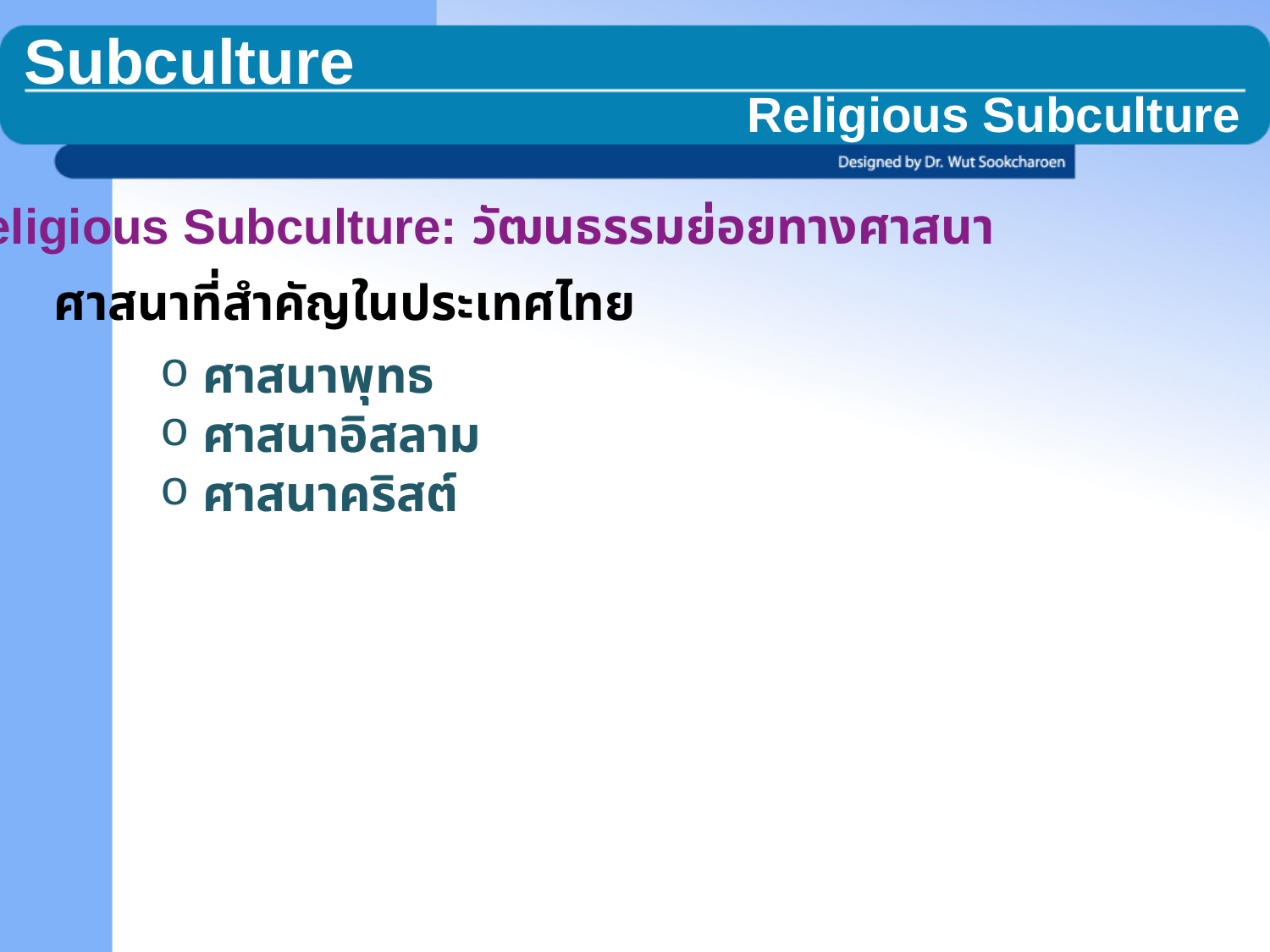

Subculture
Religious Subculture
Religious Subculture: วัฒนธรรมย่อยทางศาสนา
ศาสนาที่สำคัญในประเทศไทย
 ศาสนาพุทธ
 ศาสนาอิสลาม
 ศาสนาคริสต์